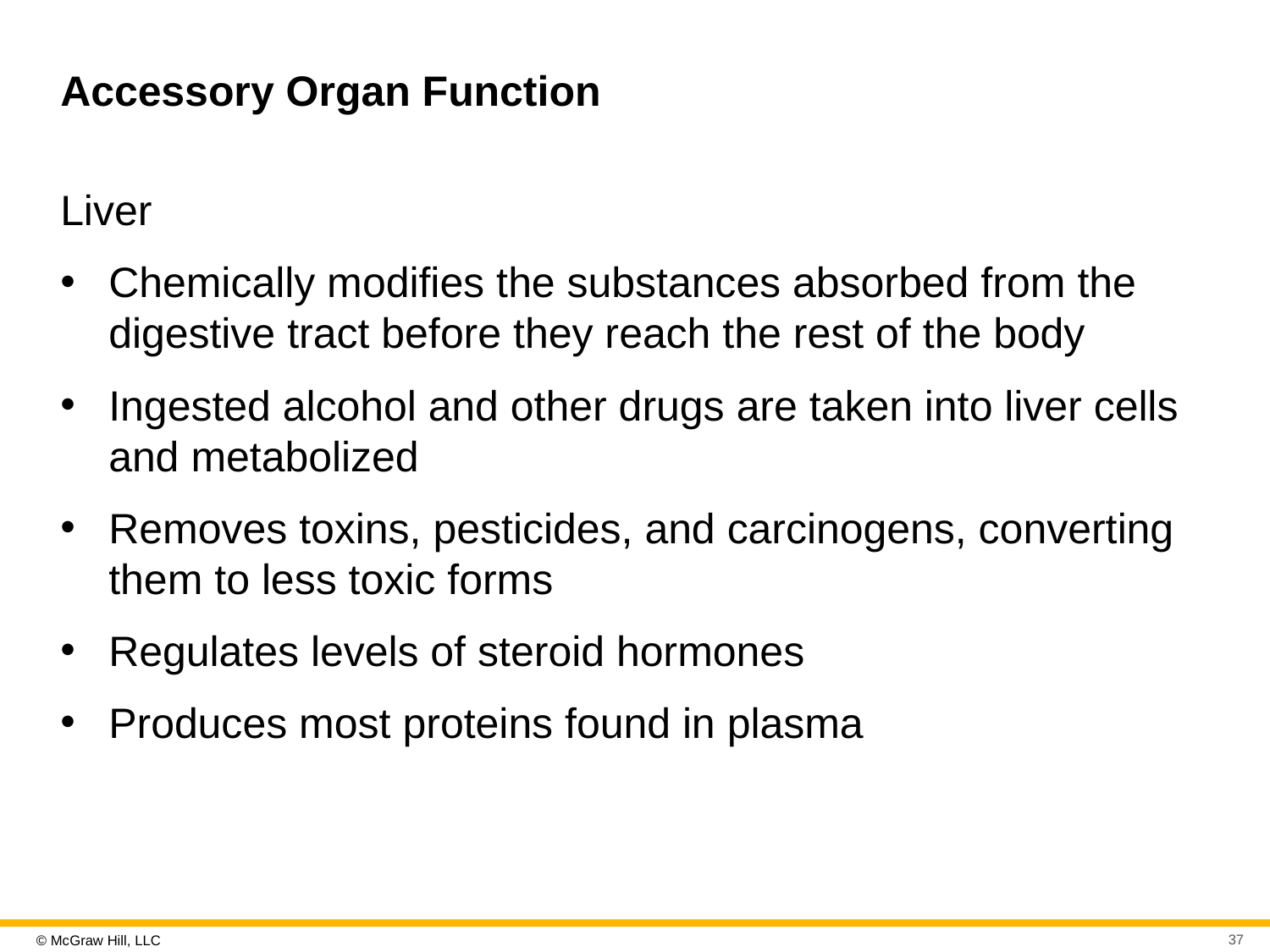

# Accessory Organ Function
Liver
Chemically modifies the substances absorbed from the digestive tract before they reach the rest of the body
Ingested alcohol and other drugs are taken into liver cells and metabolized
Removes toxins, pesticides, and carcinogens, converting them to less toxic forms
Regulates levels of steroid hormones
Produces most proteins found in plasma
37